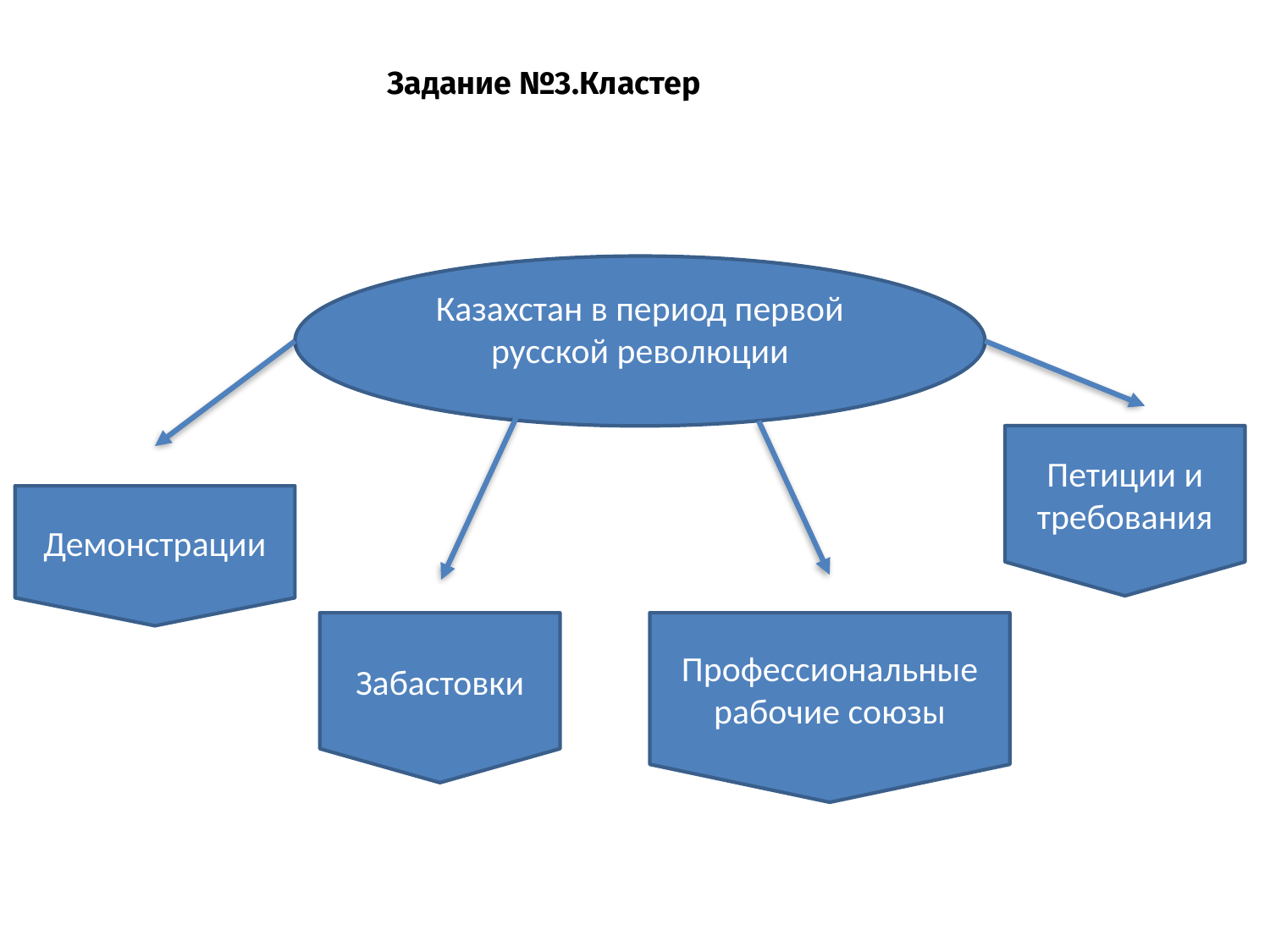

Задание №3.Кластер
Казахстан в период первой русской революции

Петиции и требования
Демонстрации
Забастовки
Профессиональные рабочие союзы